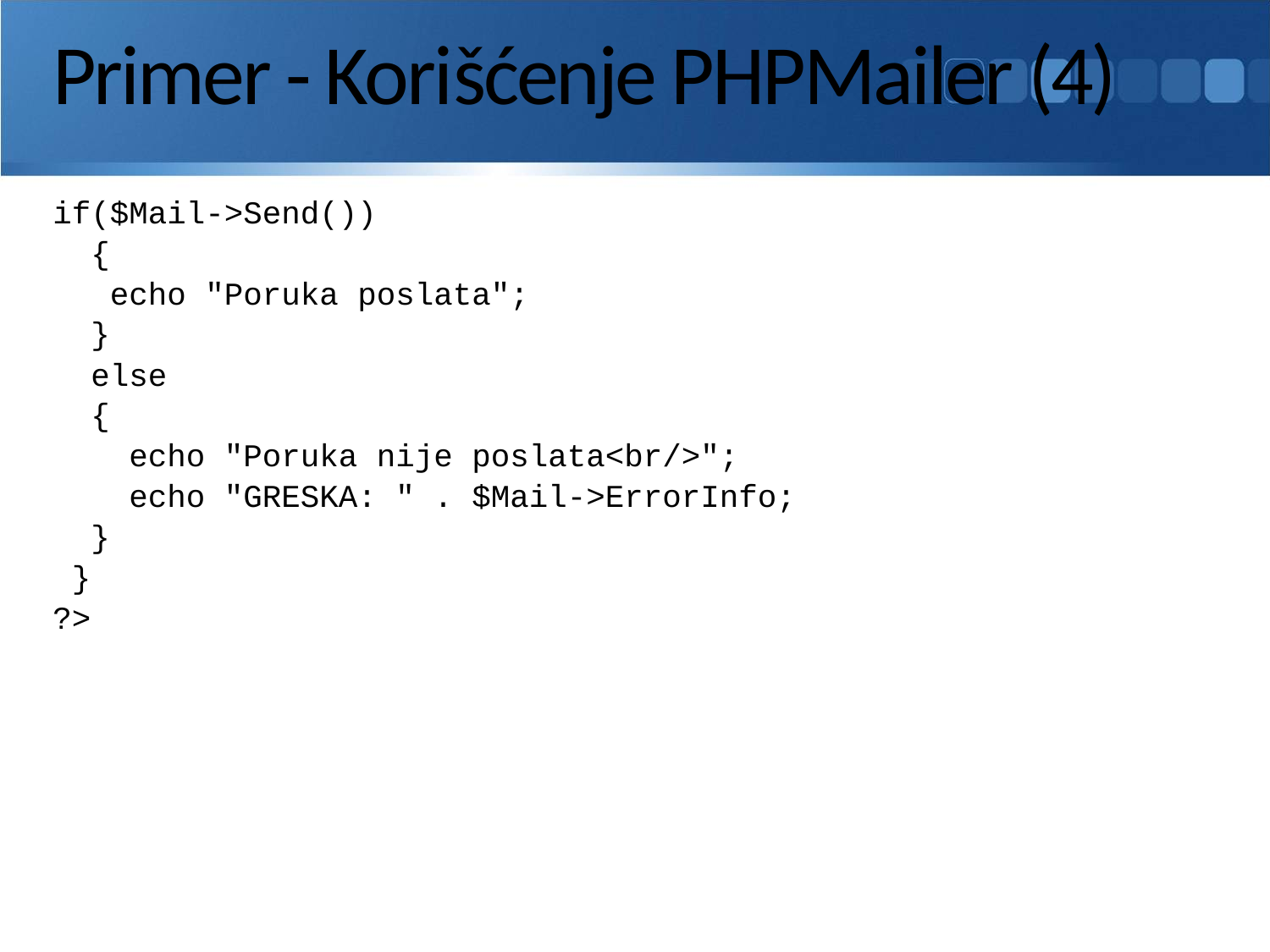

# Primer - Korišćenje PHPMailer (4)
if($Mail->Send())
  {
   echo "Poruka poslata";
  }
  else
  {
    echo "Poruka nije poslata<br/>";
    echo "GRESKA: " . $Mail->ErrorInfo;
  }
 }
?>